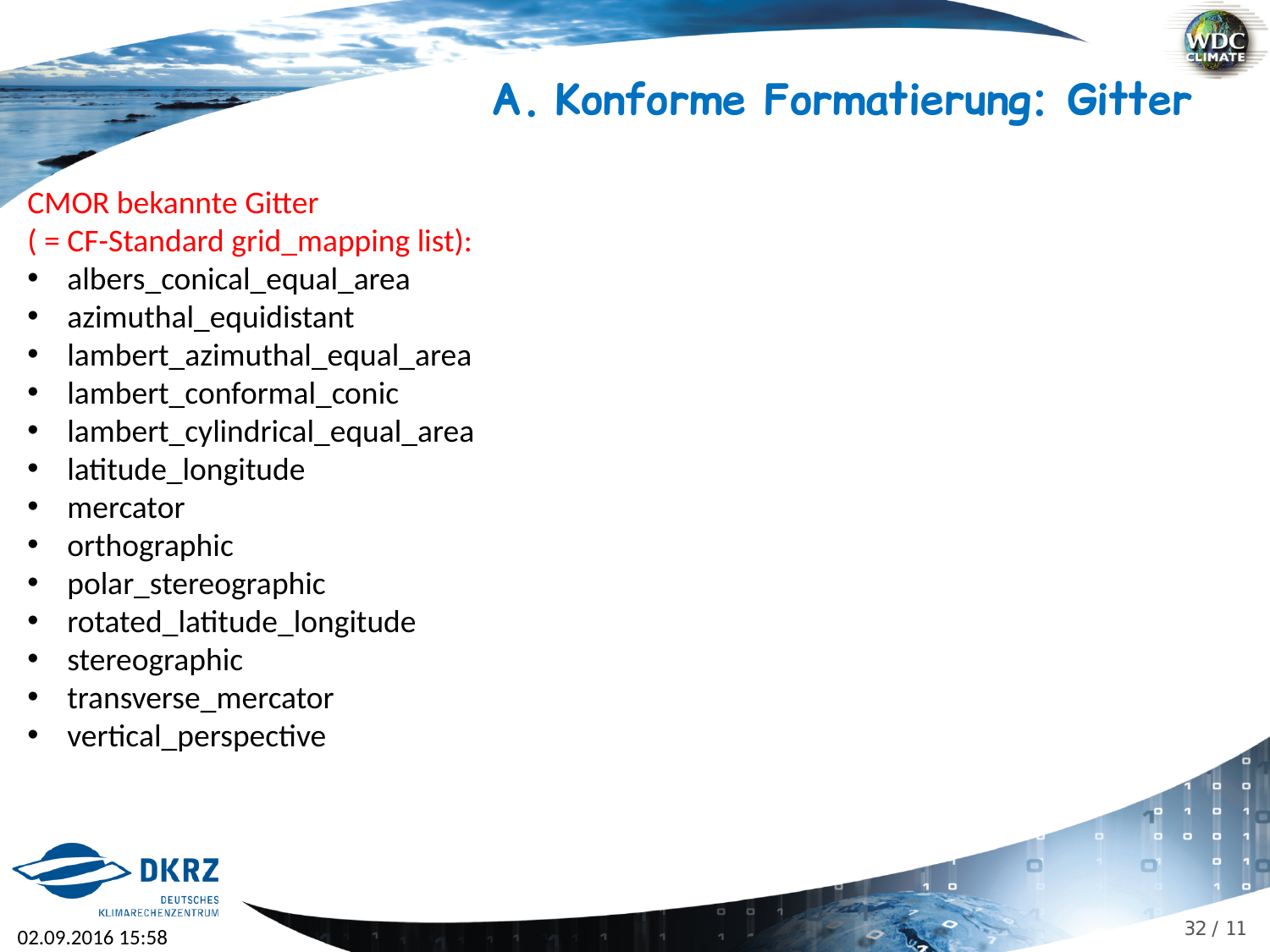

Konforme Formatierung: Gitter
CMOR bekannte Gitter
( = CF-Standard grid_mapping list):
albers_conical_equal_area
azimuthal_equidistant
lambert_azimuthal_equal_area
lambert_conformal_conic
lambert_cylindrical_equal_area
latitude_longitude
mercator
orthographic
polar_stereographic
rotated_latitude_longitude
stereographic
transverse_mercator
vertical_perspective